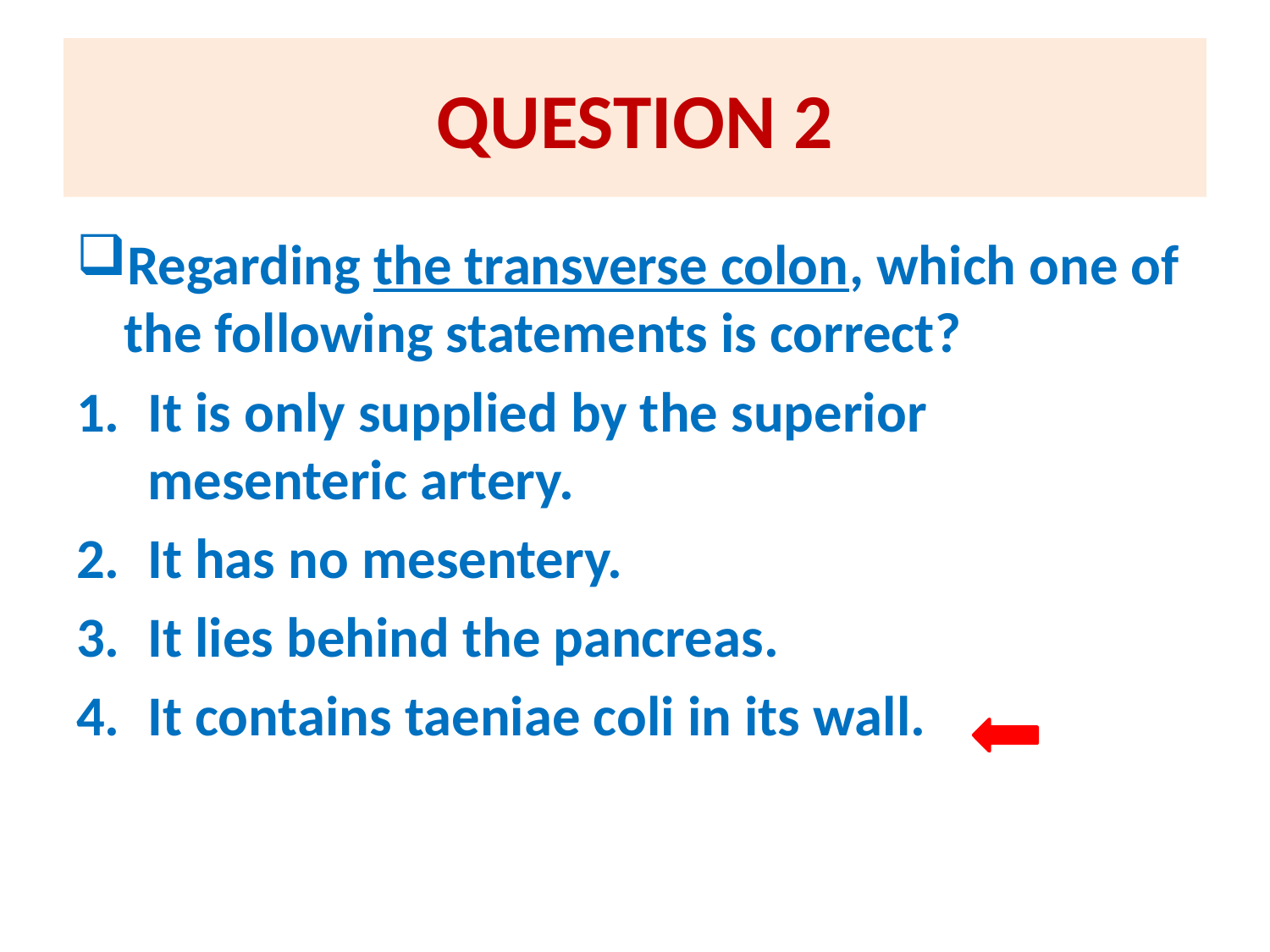

# QUESTION 2
Regarding the transverse colon, which one of the following statements is correct?
It is only supplied by the superior mesenteric artery.
It has no mesentery.
It lies behind the pancreas.
It contains taeniae coli in its wall.